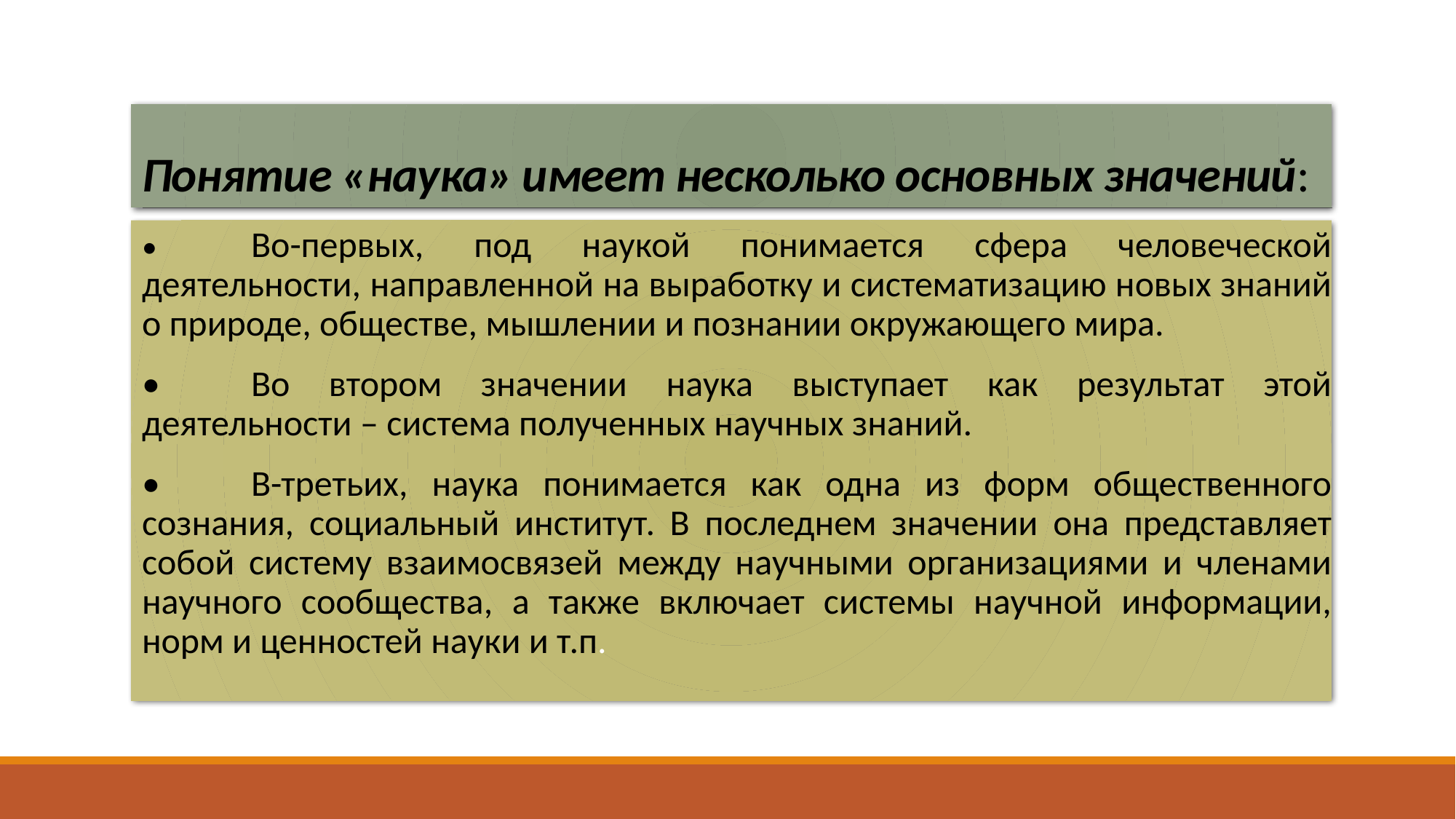

# Понятие «наука» имеет несколько основных значений:
•	Во-первых, под наукой понимается сфера человеческой деятельности, направленной на выработку и систематизацию новых знаний о природе, обществе, мышлении и познании окружающего мира.
•	Во втором значении наука выступает как результат этой деятельности – система полученных научных знаний.
•	В-третьих, наука понимается как одна из форм общественного сознания, социальный институт. В последнем значении она представляет собой систему взаимосвязей между научными организациями и членами научного сообщества, а также включает системы научной информации, норм и ценностей науки и т.п.